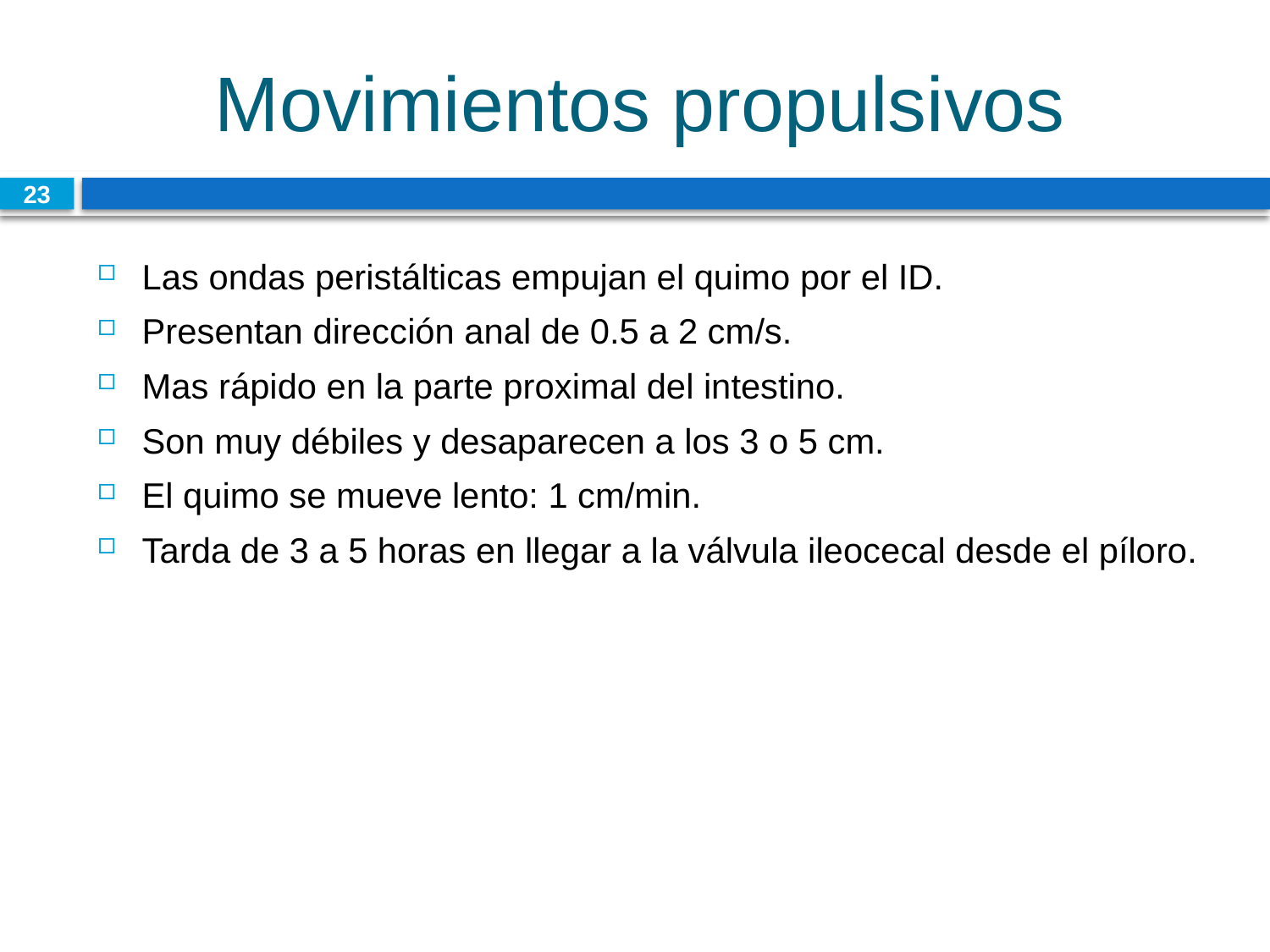

# Movimientos propulsivos
23
Las ondas peristálticas empujan el quimo por el ID.
Presentan dirección anal de 0.5 a 2 cm/s.
Mas rápido en la parte proximal del intestino.
Son muy débiles y desaparecen a los 3 o 5 cm.
El quimo se mueve lento: 1 cm/min.
Tarda de 3 a 5 horas en llegar a la válvula ileocecal desde el píloro.